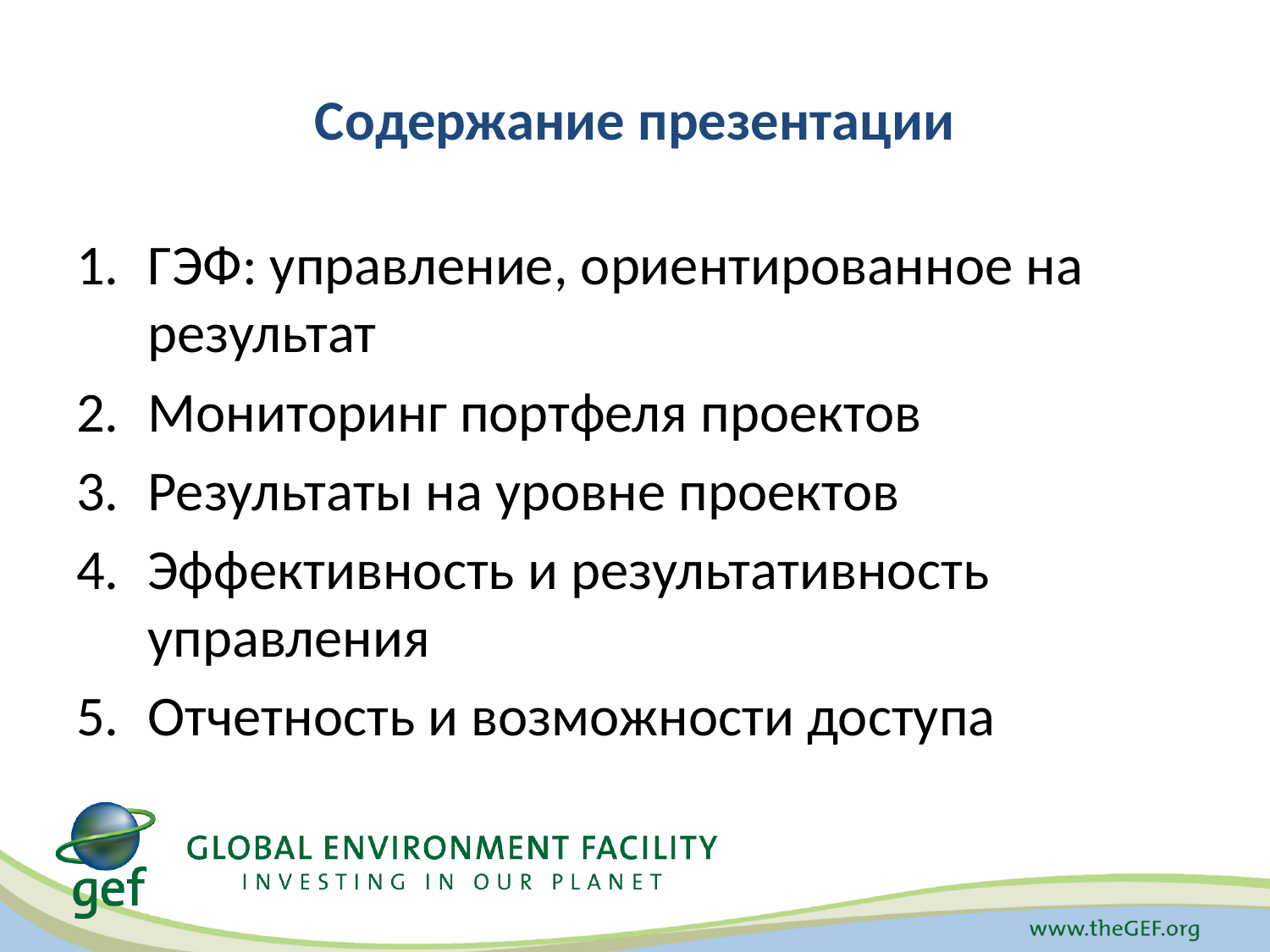

# Содержание презентации
ГЭФ: управление, ориентированное на результат
Мониторинг портфеля проектов
Результаты на уровне проектов
Эффективность и результативность управления
Отчетность и возможности доступа